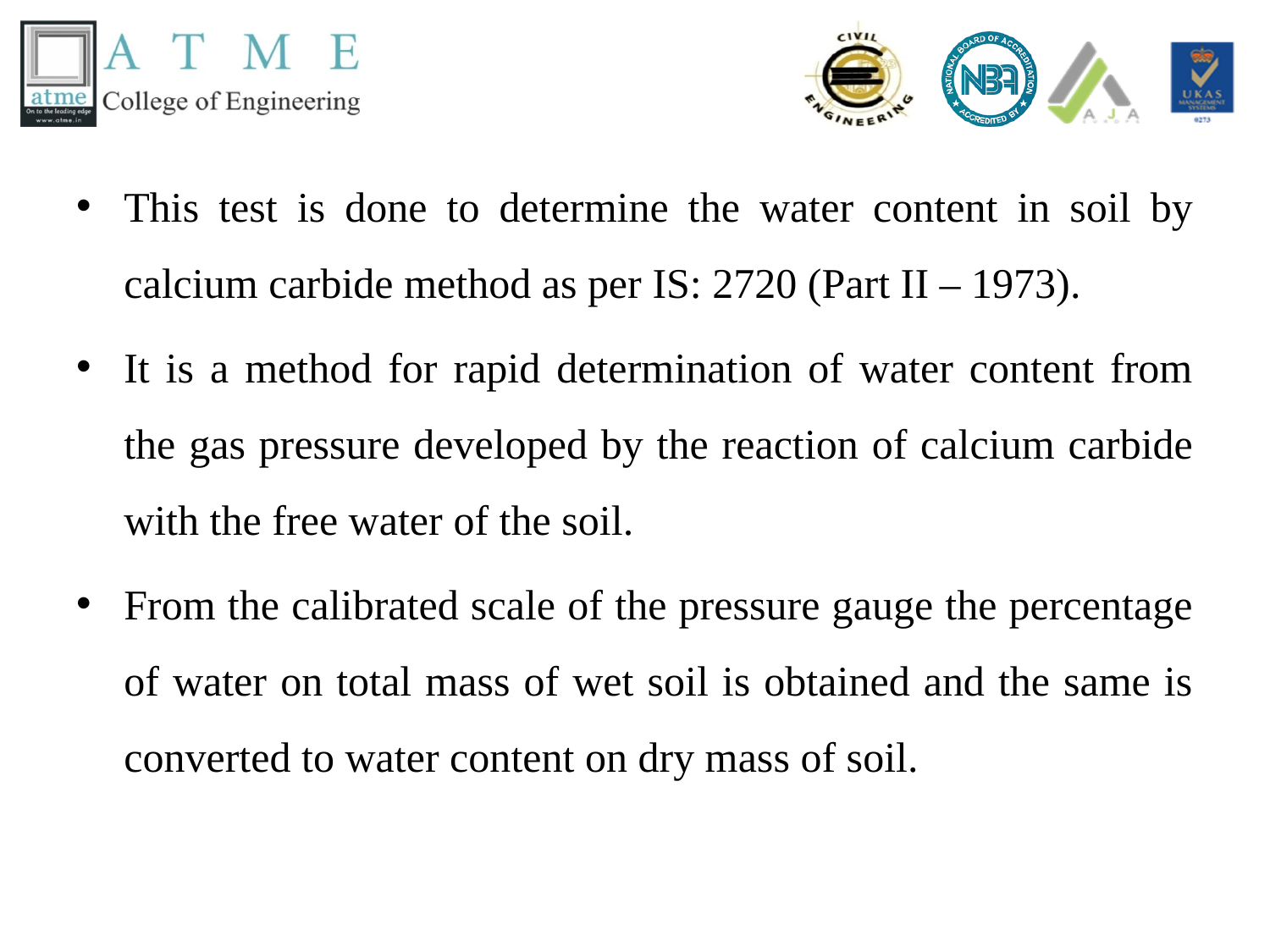

This test is done to determine the water content in soil by calcium carbide method as per IS: 2720 (Part II – 1973).
It is a method for rapid determination of water content from the gas pressure developed by the reaction of calcium carbide with the free water of the soil.
From the calibrated scale of the pressure gauge the percentage of water on total mass of wet soil is obtained and the same is converted to water content on dry mass of soil.